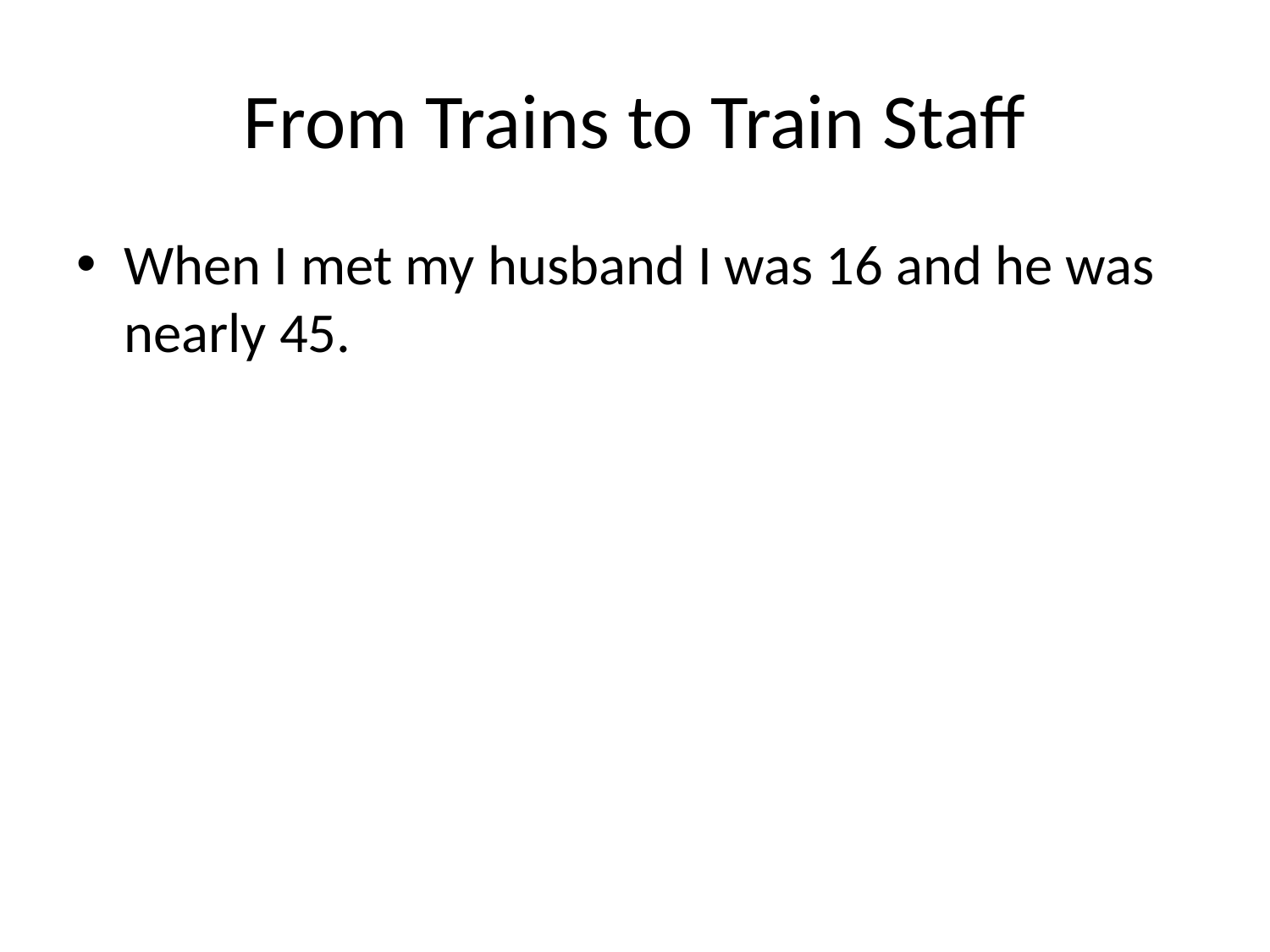

# From Trains to Train Staff
When I met my husband I was 16 and he was nearly 45.